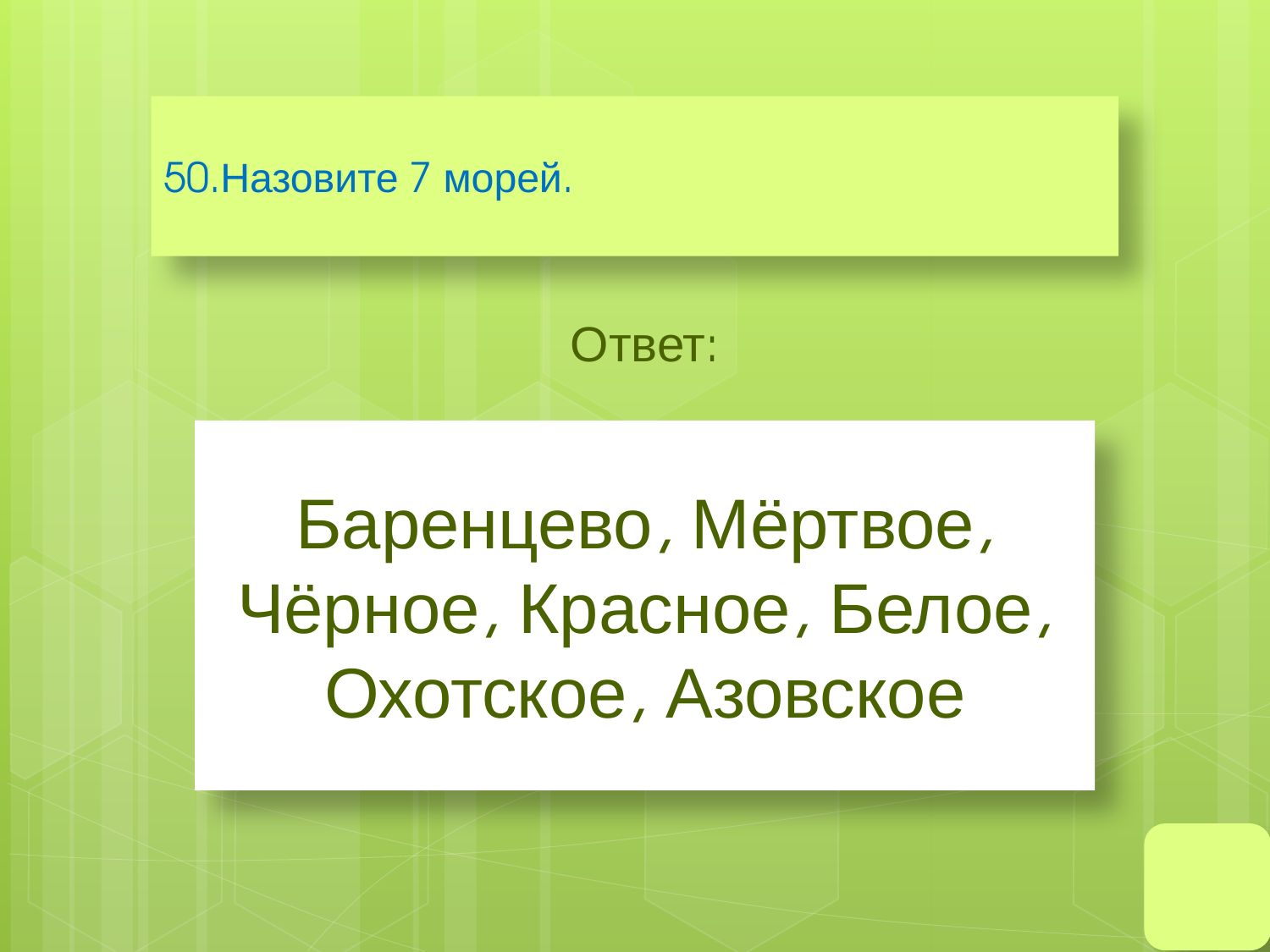

# 50.Назовите 7 морей.
Ответ:
Баренцево, Мёртвое, Чёрное, Красное, Белое, Охотское, Азовское